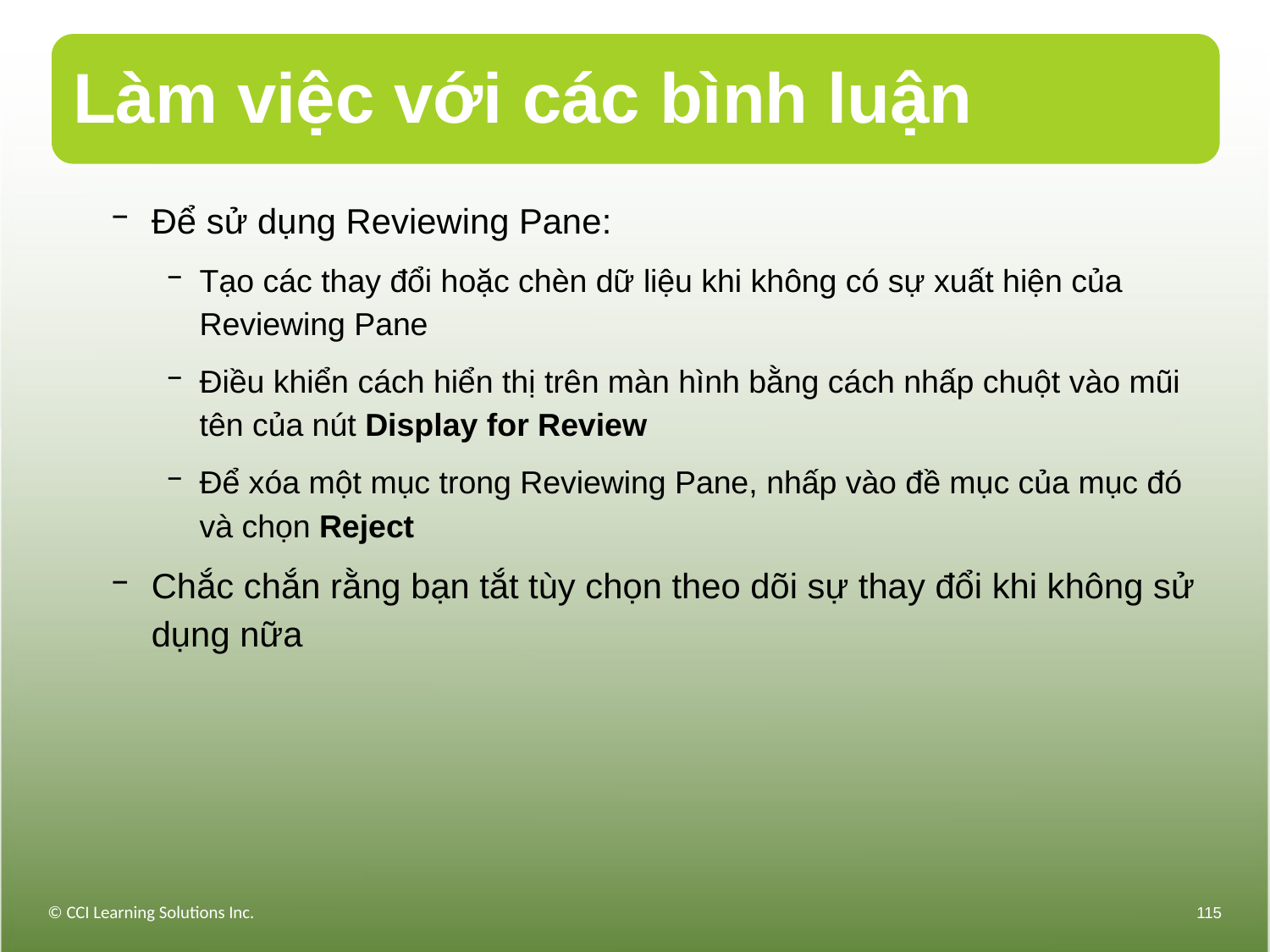

# Làm việc với các bình luận
Để sử dụng Reviewing Pane:
Tạo các thay đổi hoặc chèn dữ liệu khi không có sự xuất hiện của Reviewing Pane
Điều khiển cách hiển thị trên màn hình bằng cách nhấp chuột vào mũi tên của nút Display for Review
Để xóa một mục trong Reviewing Pane, nhấp vào đề mục của mục đó và chọn Reject
Chắc chắn rằng bạn tắt tùy chọn theo dõi sự thay đổi khi không sử dụng nữa

© CCI Learning Solutions Inc.
115